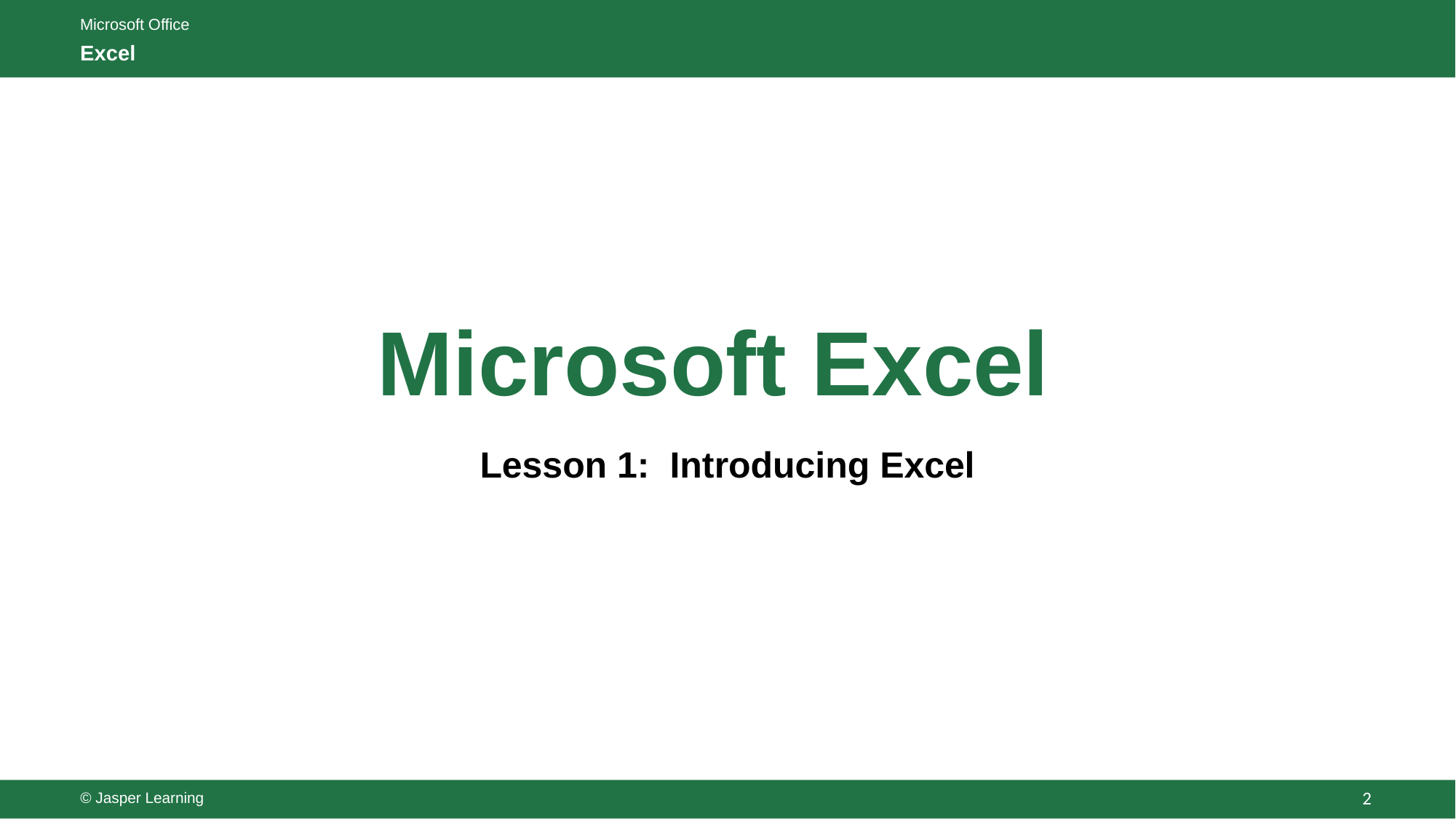

# Microsoft Excel
Lesson 1:  Introducing Excel
© Jasper Learning
2